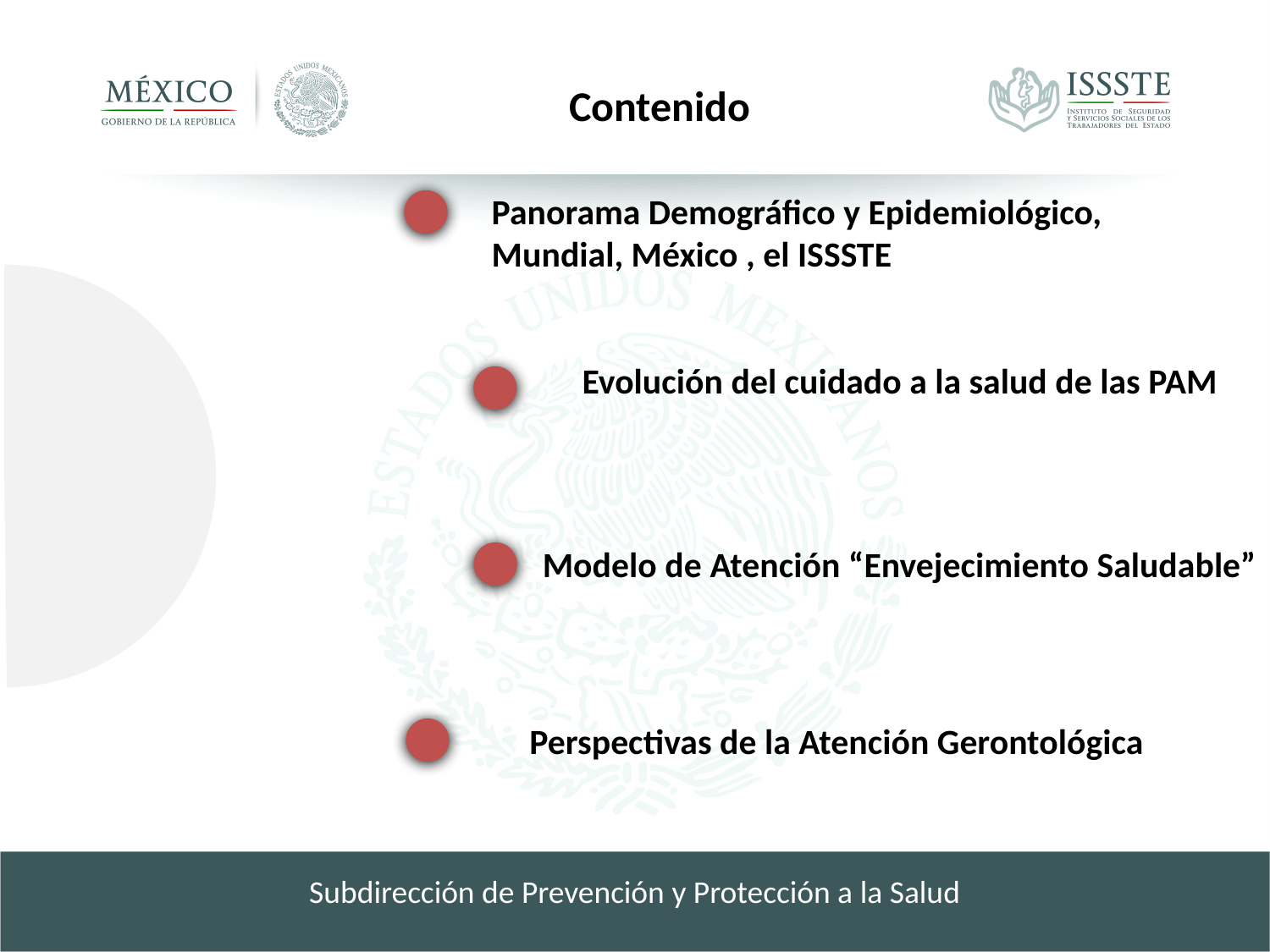

Contenido
Panorama Demográfico y Epidemiológico,  Mundial, México , el ISSSTE

Evolución del cuidado a la salud de las PAM

Modelo de Atención “Envejecimiento Saludable”

Perspectivas de la Atención Gerontológica

Subdirección de Prevención y Protección a la Salud